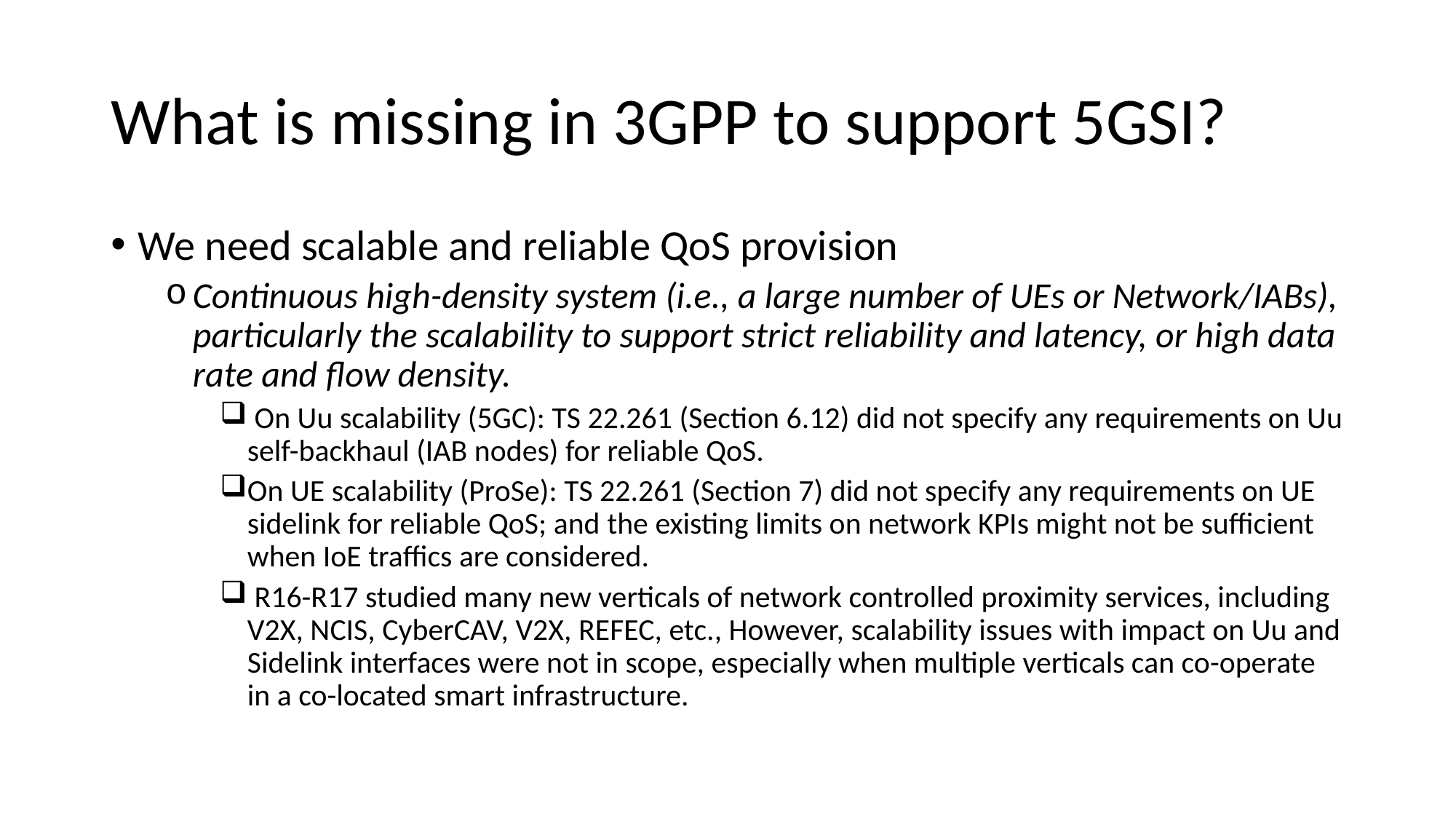

# What is missing in 3GPP to support 5GSI?
We need scalable and reliable QoS provision
Continuous high-density system (i.e., a large number of UEs or Network/IABs), particularly the scalability to support strict reliability and latency, or high data rate and flow density.
 On Uu scalability (5GC): TS 22.261 (Section 6.12) did not specify any requirements on Uu self-backhaul (IAB nodes) for reliable QoS.
On UE scalability (ProSe): TS 22.261 (Section 7) did not specify any requirements on UE sidelink for reliable QoS; and the existing limits on network KPIs might not be sufficient when IoE traffics are considered.
 R16-R17 studied many new verticals of network controlled proximity services, including V2X, NCIS, CyberCAV, V2X, REFEC, etc., However, scalability issues with impact on Uu and Sidelink interfaces were not in scope, especially when multiple verticals can co-operate in a co-located smart infrastructure.